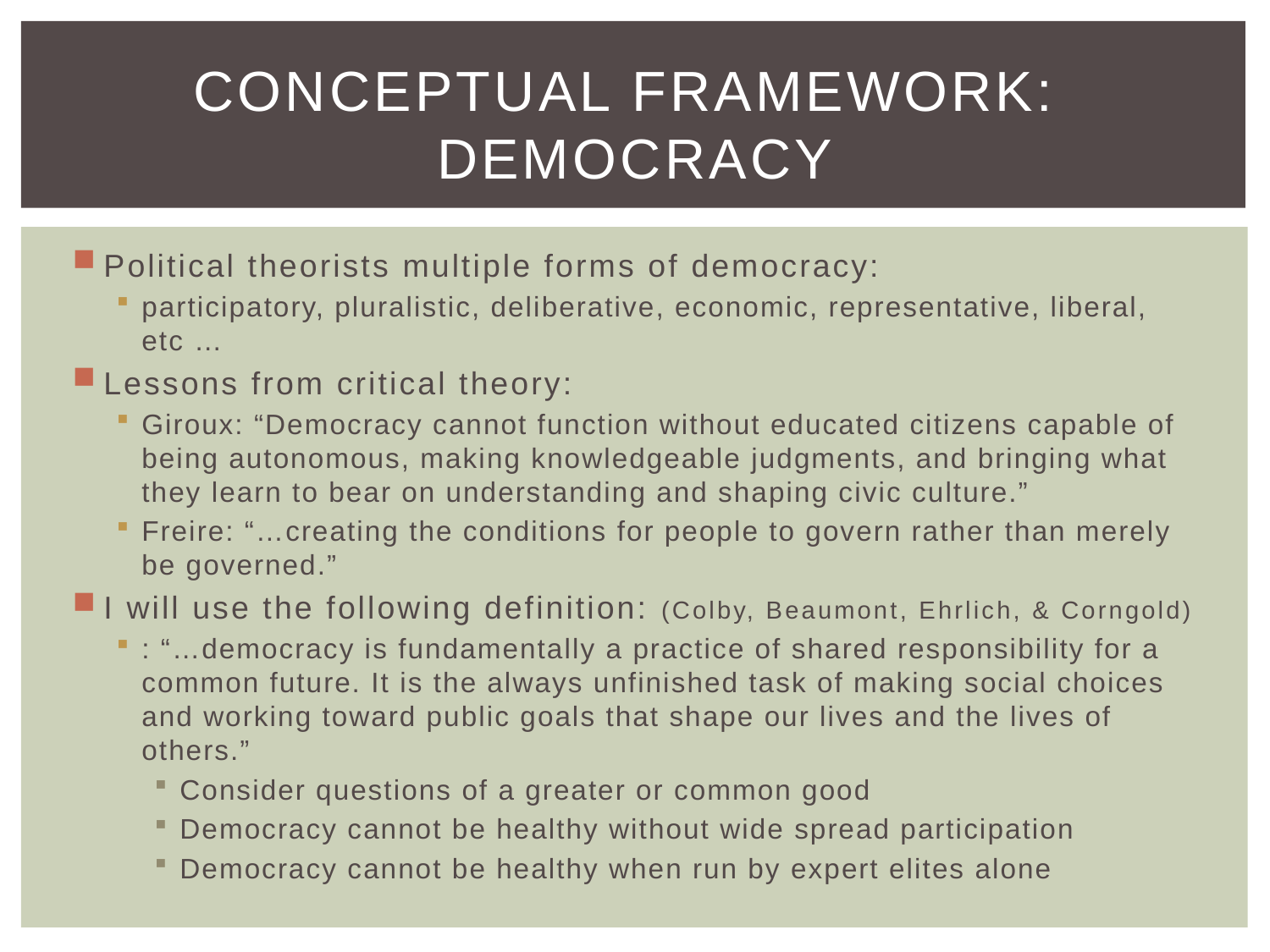

# Conceptual framework: democracy
Political theorists multiple forms of democracy:
participatory, pluralistic, deliberative, economic, representative, liberal, etc …
Lessons from critical theory:
Giroux: “Democracy cannot function without educated citizens capable of being autonomous, making knowledgeable judgments, and bringing what they learn to bear on understanding and shaping civic culture.”
Freire: “…creating the conditions for people to govern rather than merely be governed.”
I will use the following definition: (Colby, Beaumont, Ehrlich, & Corngold)
: “…democracy is fundamentally a practice of shared responsibility for a common future. It is the always unfinished task of making social choices and working toward public goals that shape our lives and the lives of others.”
Consider questions of a greater or common good
Democracy cannot be healthy without wide spread participation
Democracy cannot be healthy when run by expert elites alone